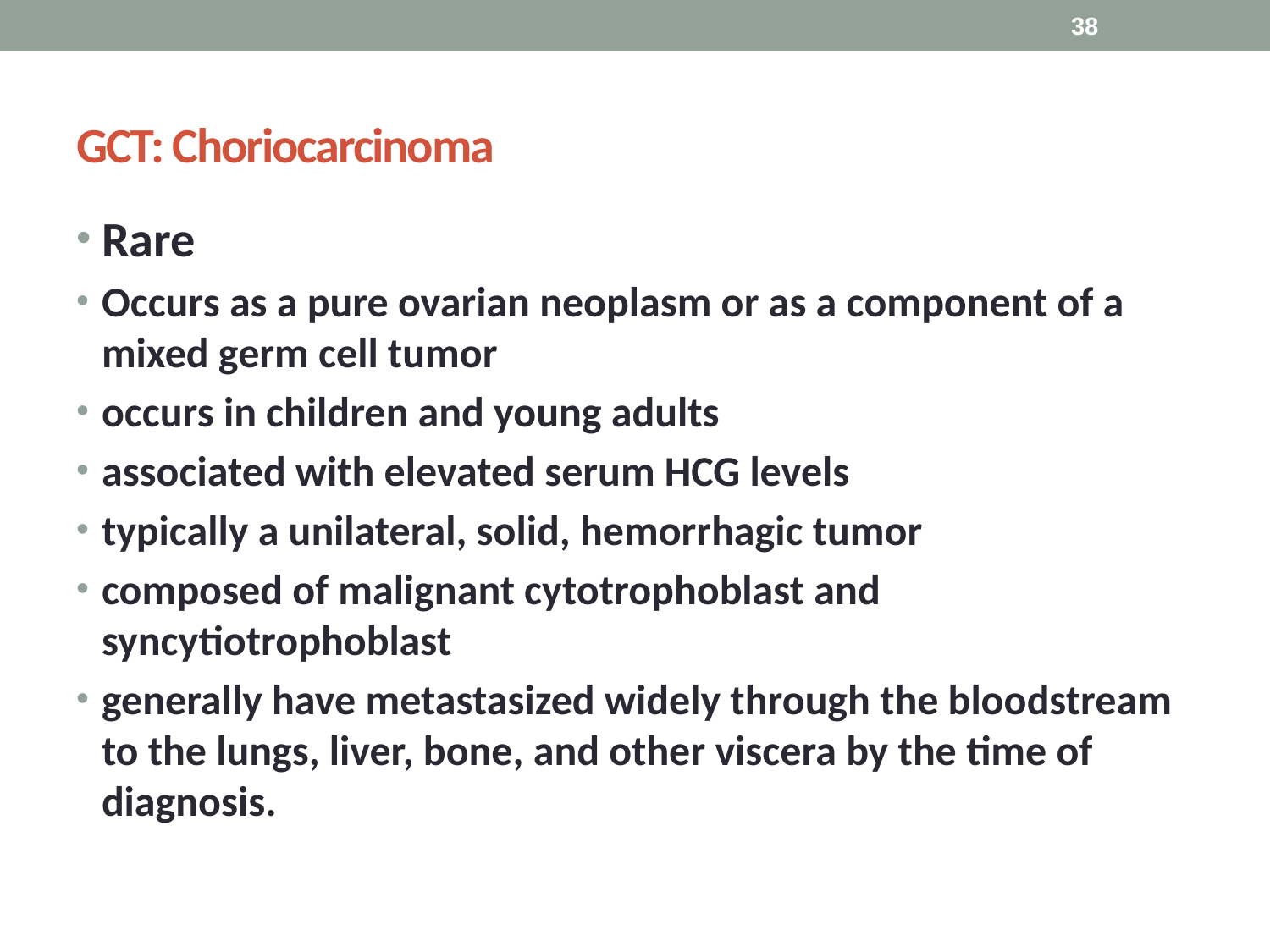

38
# GCT: Choriocarcinoma
Rare
Occurs as a pure ovarian neoplasm or as a component of a mixed germ cell tumor
occurs in children and young adults
associated with elevated serum HCG levels
typically a unilateral, solid, hemorrhagic tumor
composed of malignant cytotrophoblast and syncytiotrophoblast
generally have metastasized widely through the bloodstream to the lungs, liver, bone, and other viscera by the time of diagnosis.